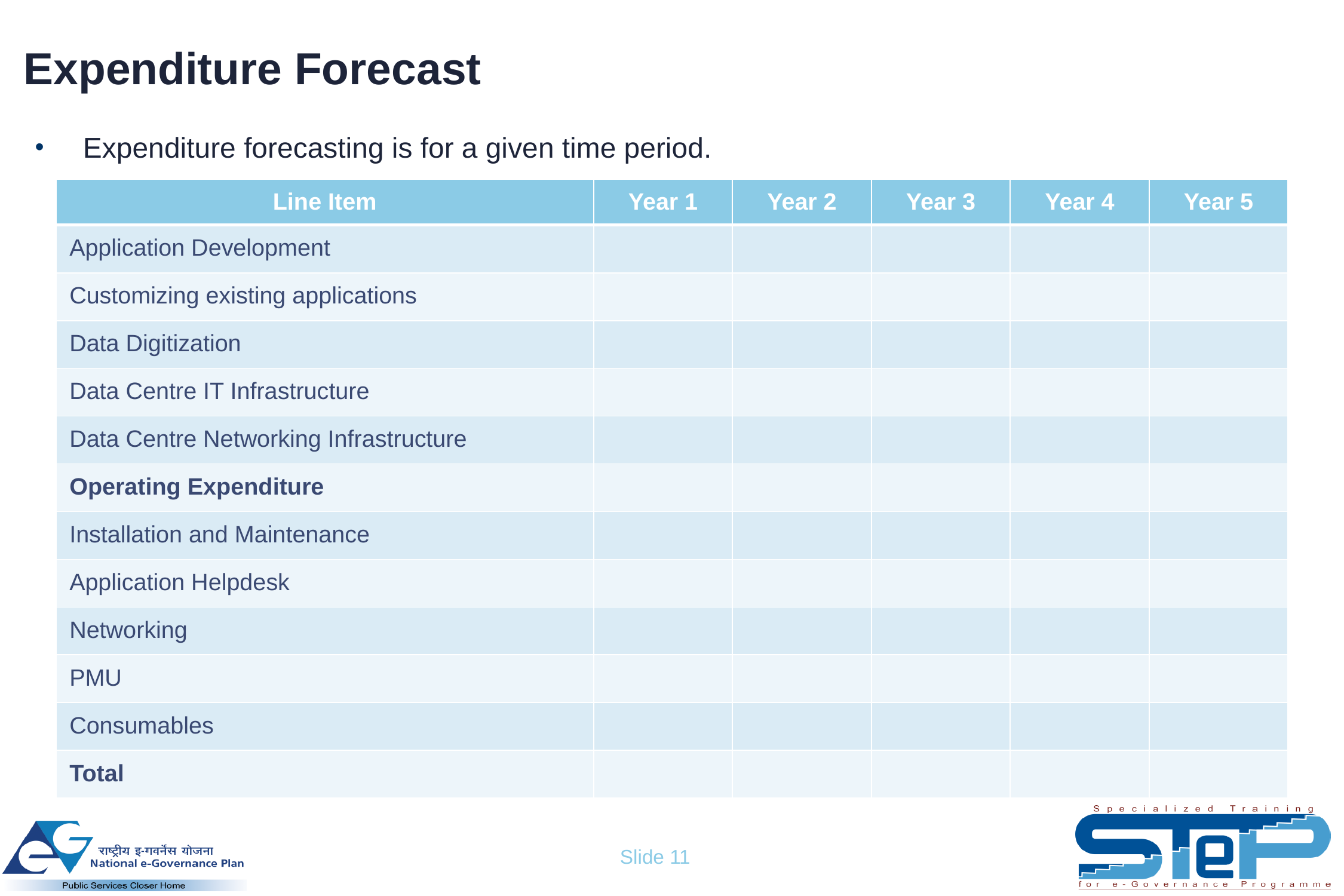

# Expenditure Forecast
Expenditure forecasting is for a given time period.

| Line Item | Year 1 | Year 2 | Year 3 | Year 4 | Year 5 |
| --- | --- | --- | --- | --- | --- |
| Application Development |  |  |  |  |  |
| Customizing existing applications |  |  |  |  |  |
| Data Digitization |  |  |  |  |  |
| Data Centre IT Infrastructure |  |  |  |  |  |
| Data Centre Networking Infrastructure |  |  |  |  |  |
| Operating Expenditure |  |  |  |  |  |
| Installation and Maintenance |  |  |  |  |  |
| Application Helpdesk |  |  |  |  |  |
| Networking |  |  |  |  |  |
| PMU |  |  |  |  |  |
| Consumables |  |  |  |  |  |
| Total |  |  |  |  |  |